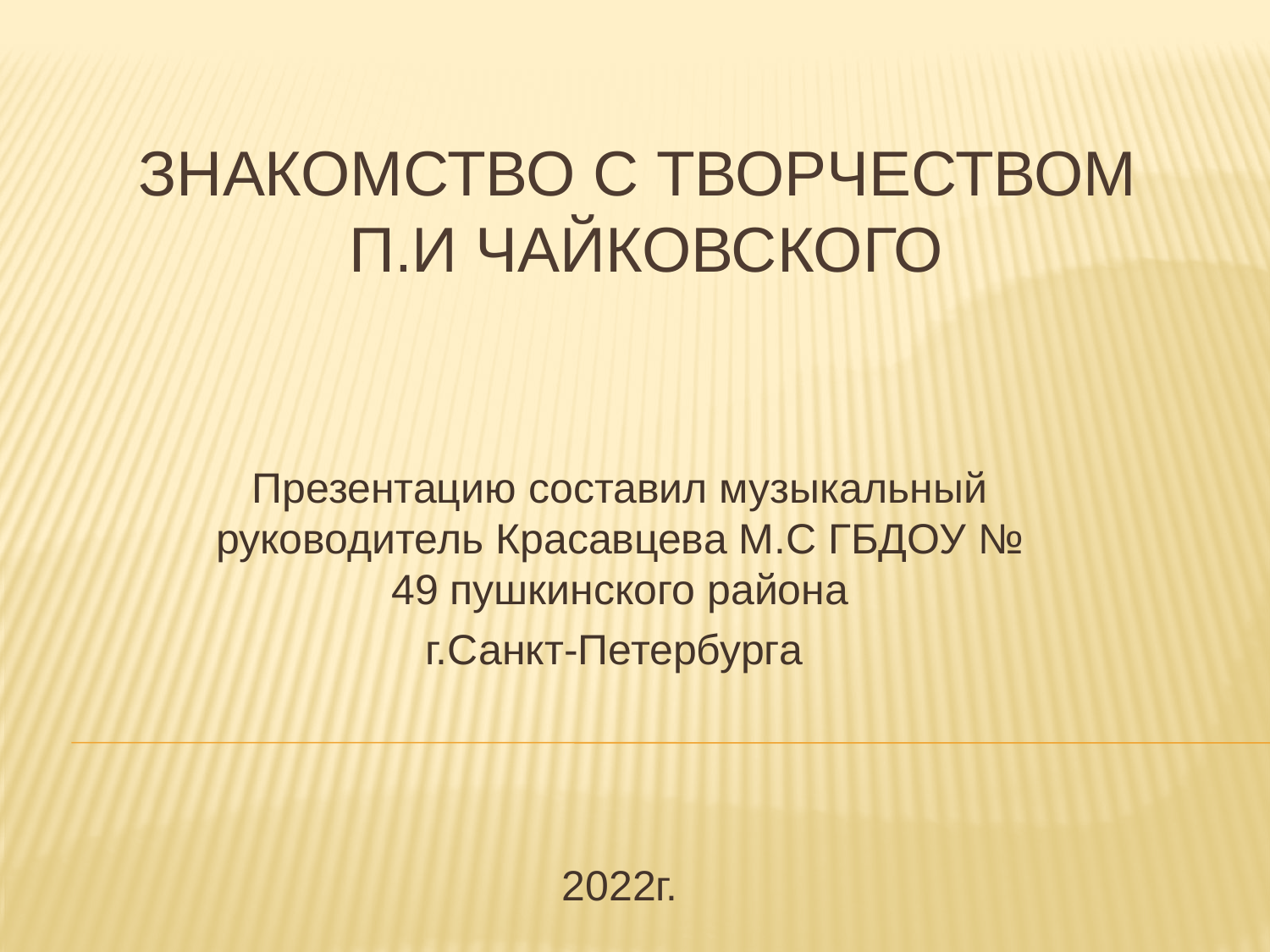

# Знакомство с творчеством П.И ЧАЙКОВСКОГО
Презентацию составил музыкальный руководитель Красавцева М.С ГБДОУ № 49 пушкинского района
 г.Санкт-Петербурга

2022г.